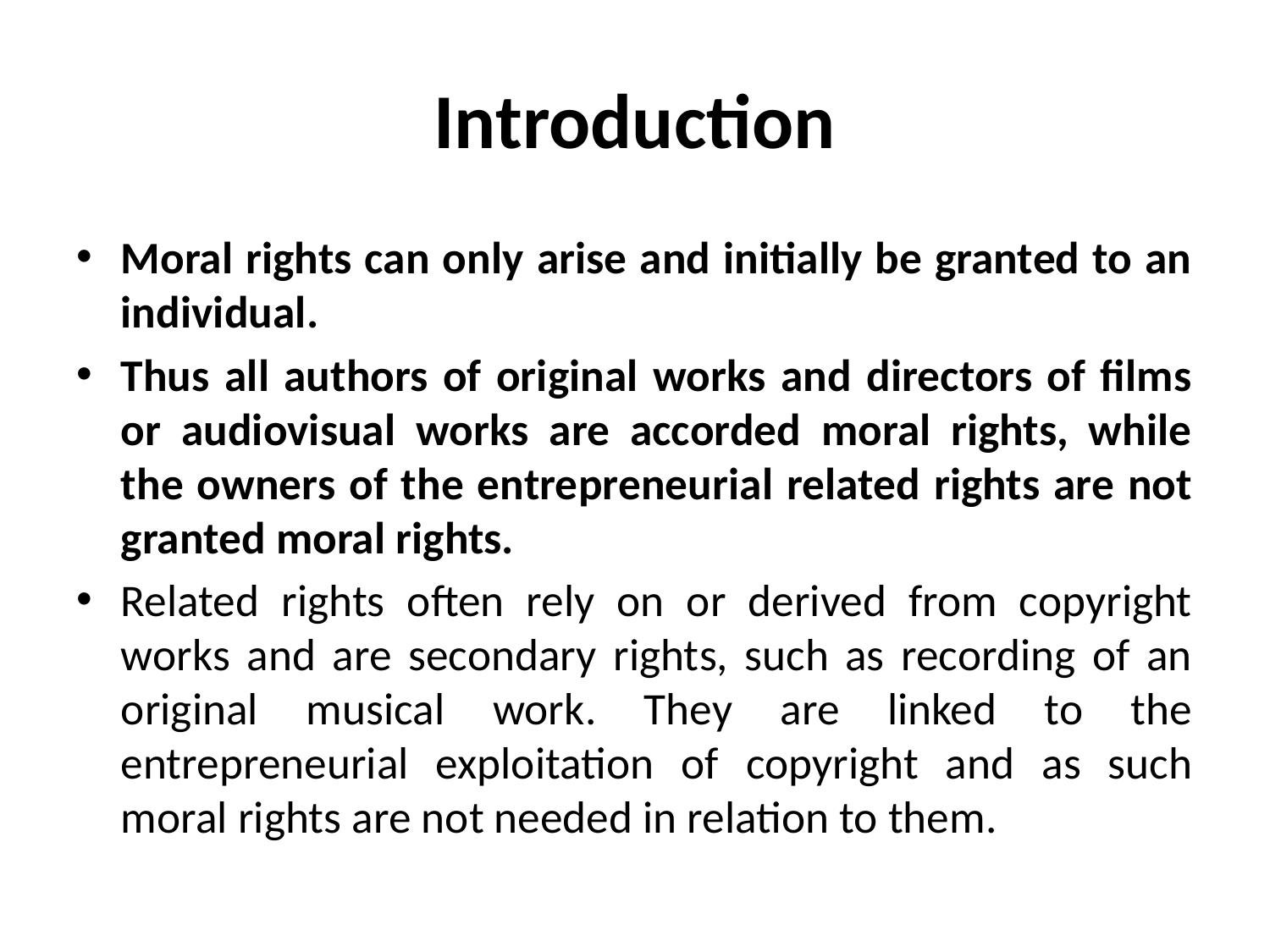

# Introduction
Moral rights can only arise and initially be granted to an individual.
Thus all authors of original works and directors of films or audiovisual works are accorded moral rights, while the owners of the entrepreneurial related rights are not granted moral rights.
Related rights often rely on or derived from copyright works and are secondary rights, such as recording of an original musical work. They are linked to the entrepreneurial exploitation of copyright and as such moral rights are not needed in relation to them.